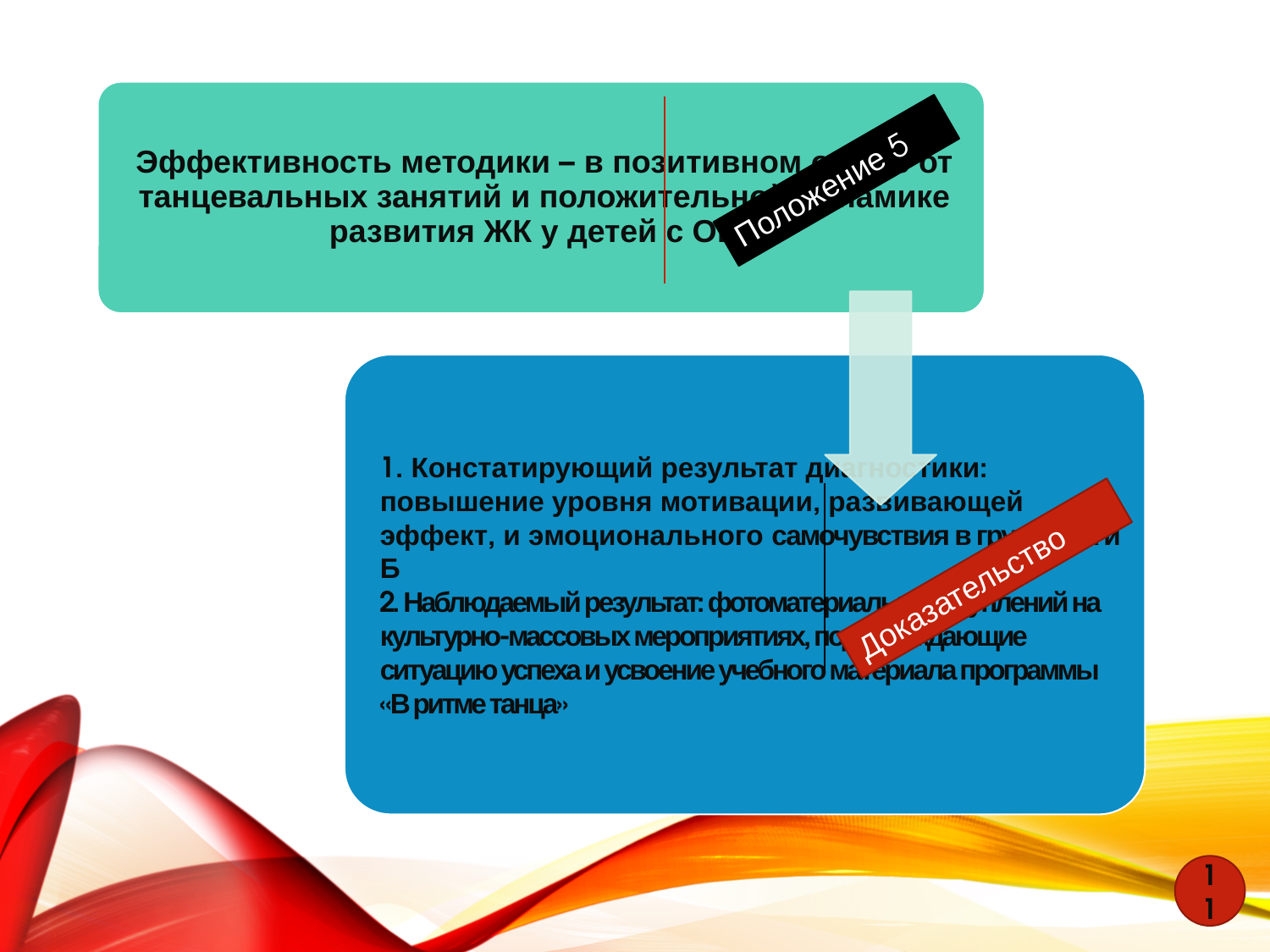

Эффективность методики – в позитивном опыте от танцевальных занятий и положительной динамике развития ЖК у детей с ОВЗ
1. Констатирующий результат диагностики: повышение уровня мотивации, развивающей эффект, и эмоционального самочувствия в группах А и Б
2. Наблюдаемый результат: фотоматериалы выступлений на культурно-массовых мероприятиях, подтверждающие ситуацию успеха и усвоение учебного материала программы «В ритме танца»

Положение 5
Доказательство
11